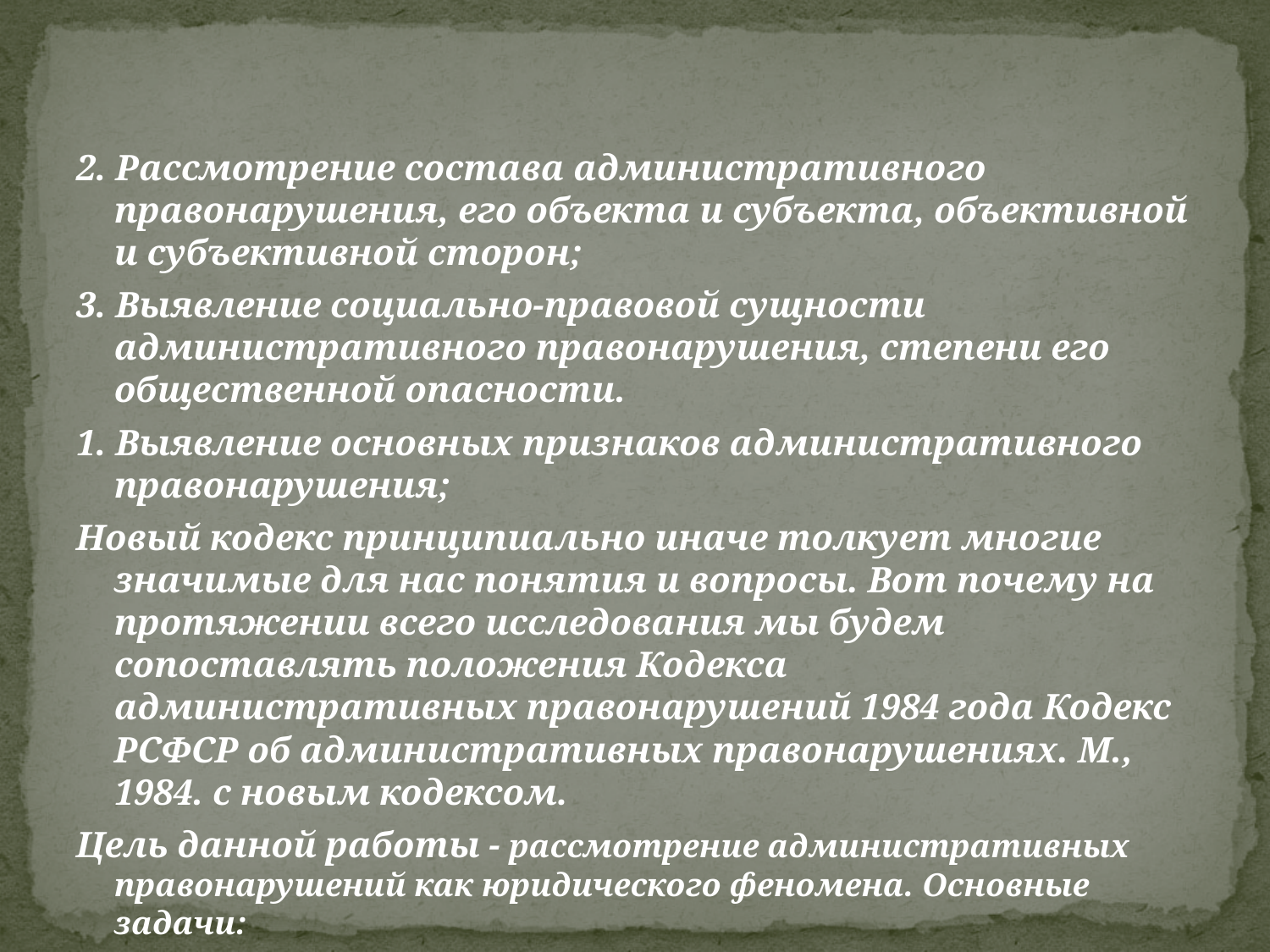

2. Рассмотрение состава административного правонарушения, его объекта и субъекта, объективной и субъективной сторон;
3. Выявление социально-правовой сущности административного правонарушения, степени его общественной опасности.
1. Выявление основных признаков административного правонарушения;
Новый кодекс принципиально иначе толкует многие значимые для нас понятия и вопросы. Вот почему на протяжении всего исследования мы будем сопоставлять положения Кодекса административных правонарушений 1984 года Кодекс РСФСР об административных правонарушениях. М., 1984. с новым кодексом.
Цель данной работы - рассмотрение административных правонарушений как юридического феномена. Основные задачи: